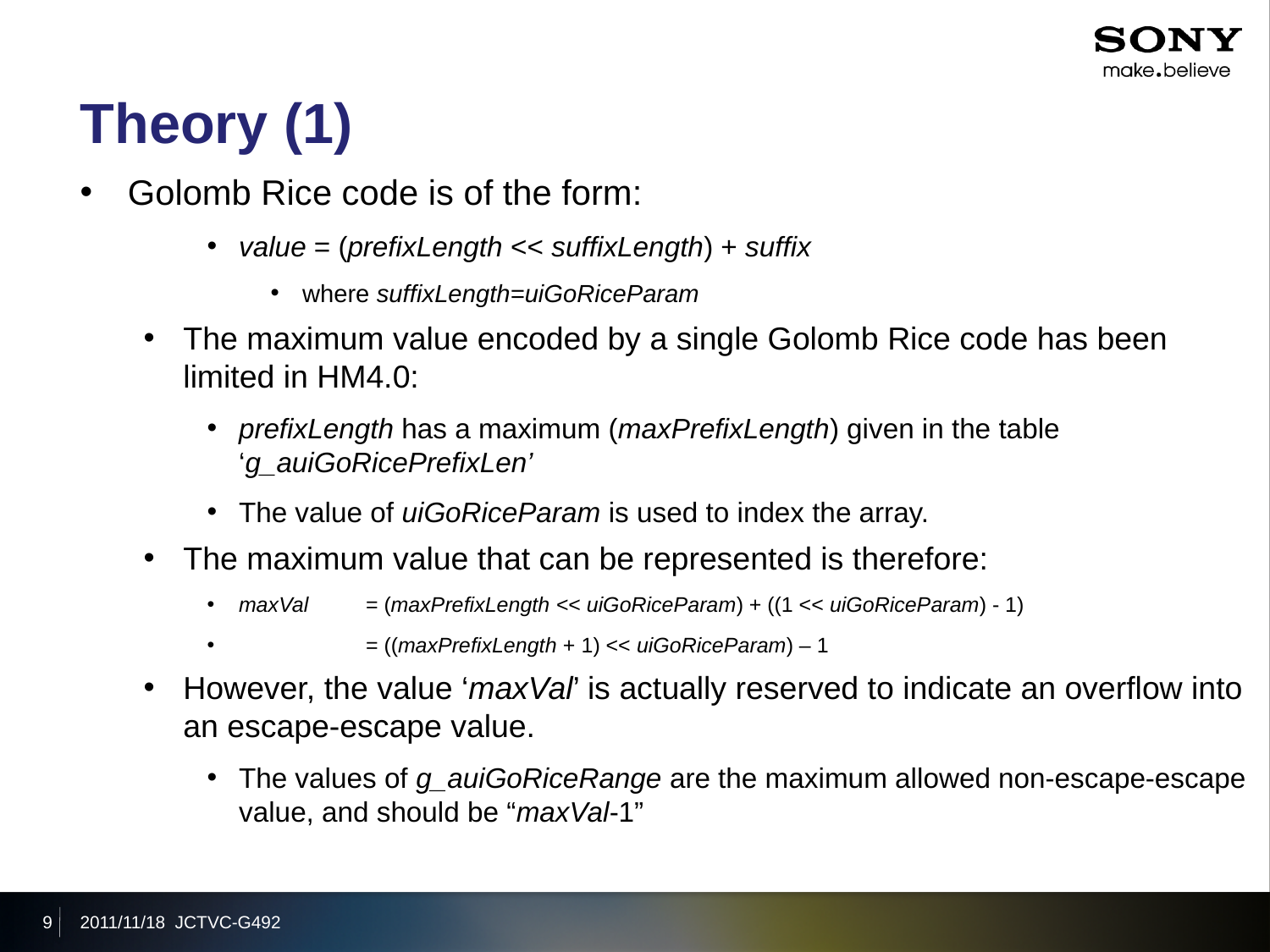

# Theory (1)
Golomb Rice code is of the form:
value = (prefixLength << suffixLength) + suffix
where suffixLength=uiGoRiceParam
The maximum value encoded by a single Golomb Rice code has been limited in HM4.0:
prefixLength has a maximum (maxPrefixLength) given in the table ‘g_auiGoRicePrefixLen’
The value of uiGoRiceParam is used to index the array.
The maximum value that can be represented is therefore:
maxVal 	= (maxPrefixLength << uiGoRiceParam) + ((1 << uiGoRiceParam) - 1)
	= ((maxPrefixLength + 1) << uiGoRiceParam) – 1
However, the value ‘maxVal’ is actually reserved to indicate an overflow into an escape-escape value.
The values of g_auiGoRiceRange are the maximum allowed non-escape-escape value, and should be “maxVal-1”
9
2011/11/18
JCTVC-G492